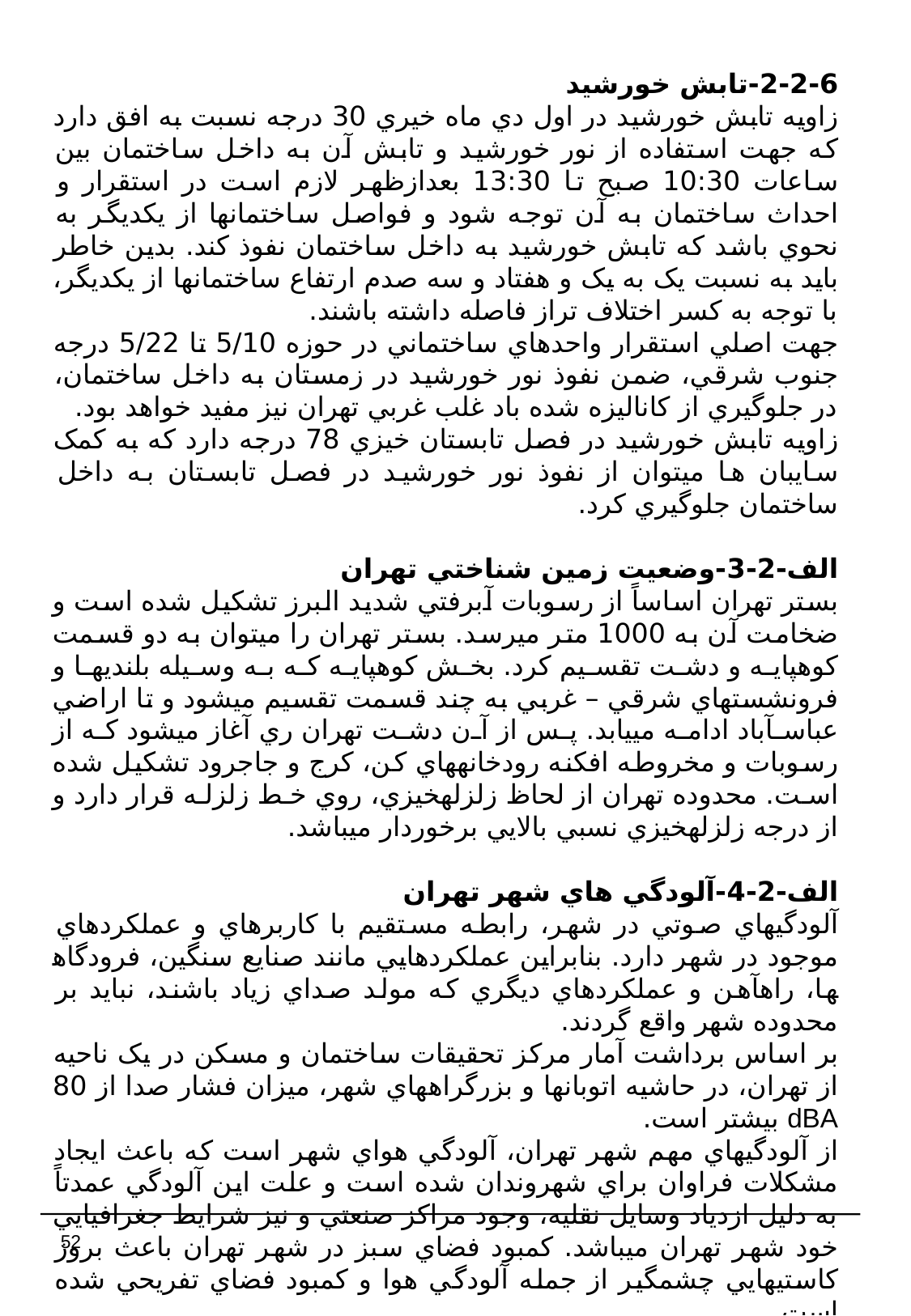

2-2-6-تابش خورشید
زاويه تابش خورشيد در اول دي ماه خيري 30 درجه نسبت به افق دارد که جهت استفاده از نور خورشيد و تابش آن به داخل ساختمان بين ساعات 10:30 صبح تا 13:30 بعدازظهر لازم است در استقرار و احداث ساختمان به آن توجه شود و فواصل ساختمان­ها از يکديگر به نحوي باشد که تابش خورشيد به داخل ساختمان نفوذ کند. بدين خاطر بايد به نسبت يک به يک و هفتاد و سه صدم ارتفاع ساختمان­ها از يکديگر، با توجه به کسر اختلاف تراز فاصله داشته باشند.
جهت اصلي استقرار واحدهاي ساختماني در حوزه 5/10 تا 5/22 درجه جنوب شرقي، ضمن نفوذ نور خورشيد در زمستان به داخل ساختمان، در جلوگيري از کاناليزه شده باد غلب غربي تهران نيز مفيد خواهد بود.
زاويه تابش خورشيد در فصل تابستان خيزي 78 درجه دارد که به کمک سايبان ها مي­توان از نفوذ نور خورشيد در فصل تابستان به داخل ساختمان جلوگيري کرد.

الف-2-3-وضعيت زمين شناختي تهران
بستر تهران اساساً از رسوبات آبرفتي شديد البرز تشکيل شده است و ضخامت آن به 1000 متر مي­رسد. بستر تهران را مي­توان به دو قسمت کوهپايه و دشت تقسيم کرد. بخش کوهپايه که به وسيله بلندي­ها و فرونشست­هاي شرقي – غربي به چند قسمت تقسيم مي­شود و تا اراضي عباس­آباد ادامه مي­يابد. پس از آن دشت تهران ري آغاز مي­شود که از رسوبات و مخروطه افکنه رودخانه­هاي کن، کرج و جاجرود تشکيل شده است. محدوده تهران از لحاظ زلزله­خيزي، روي خط زلزله قرار دارد و از درجه زلزله­خيزي نسبي بالايي برخوردار مي­باشد.

الف-2-4-آلودگي هاي شهر تهران
آلودگي­هاي صوتي در شهر، رابطه مستقيم با کاربرهاي و عملکردهاي موجود در شهر دارد. بنابراين عملکردهايي مانند صنايع سنگين، فرودگاه­ها، راه­آهن و عملکردهاي ديگري که مولد صداي زياد باشند، نبايد بر محدوده شهر واقع گردند.
بر اساس برداشت آمار مرکز تحقيقات ساختمان و مسکن در يک ناحيه از تهران، در حاشيه اتوبان­ها و بزرگراه­هاي شهر، ميزان فشار صدا از 80 dBA بيشتر است.
از آلودگي­هاي مهم شهر تهران، آلودگي هواي شهر است که باعث ايجاد مشکلات فراوان براي شهروندان شده است و علت اين آلودگي عمدتاً به دليل ازدياد وسايل نقليه، وجود مراکز صنعتي و نيز شرايط جغرافيايي خود شهر تهران مي­باشد. کمبود فضاي سبز در شهر تهران باعث بروز کاستي­هايي چشم­گير از جمله آلودگي هوا و کمبود فضاي تفريحي شده است.

52